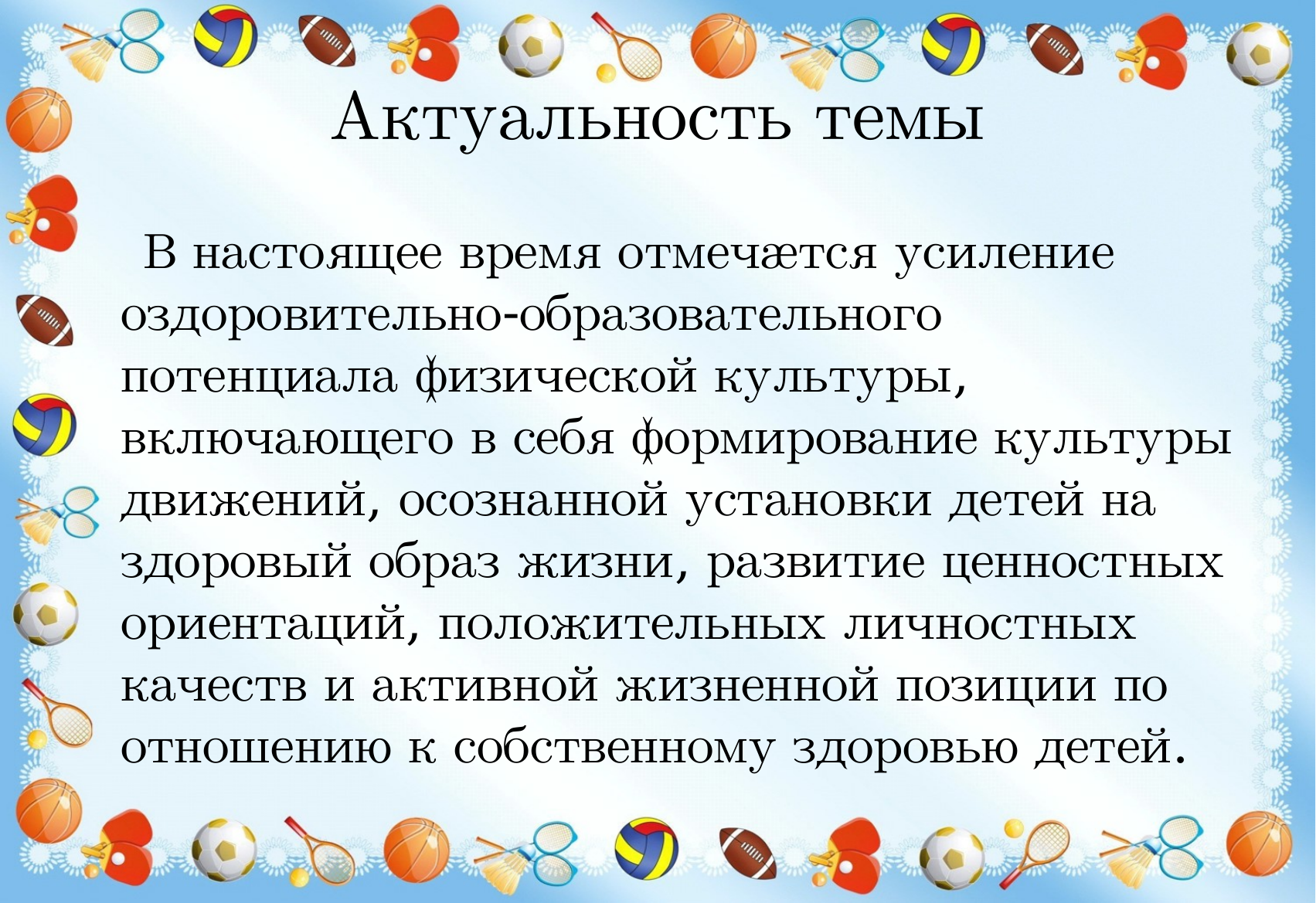

# Актуальность темы
    В настоящее время отмечается усиление оздоровительно-образовательного потенциала физической культуры, включающего в себя формирование культуры движений, осознанной установки детей на здоровый образ жизни, развитие ценностных ориентаций, положительных личностных качеств и активной жизненной позиции по отношению к собственному здоровью детей.